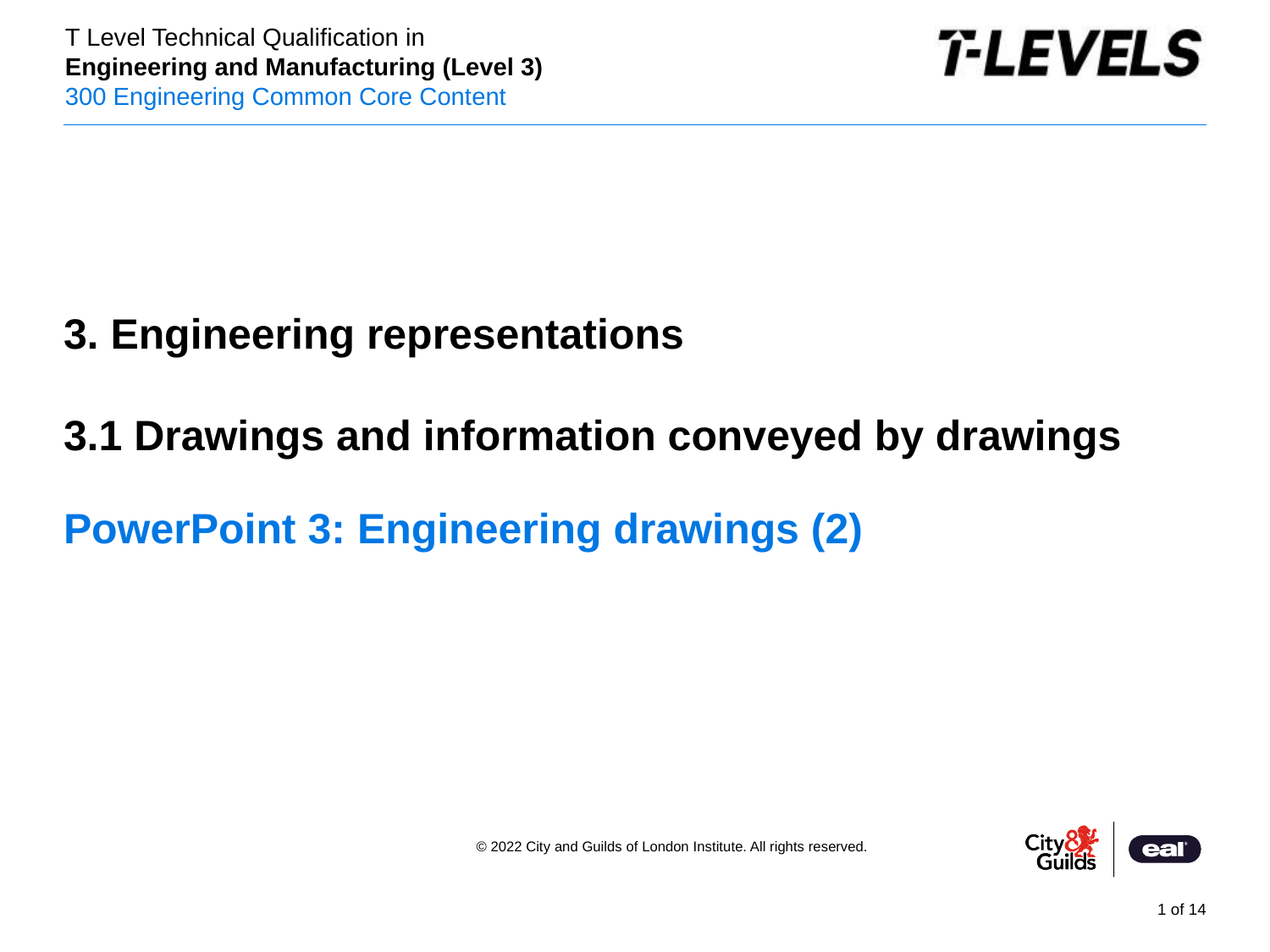

PowerPoint presentation
3. Engineering representations

3.1 Drawings and information conveyed by drawings

# PowerPoint 3: Engineering drawings (2)